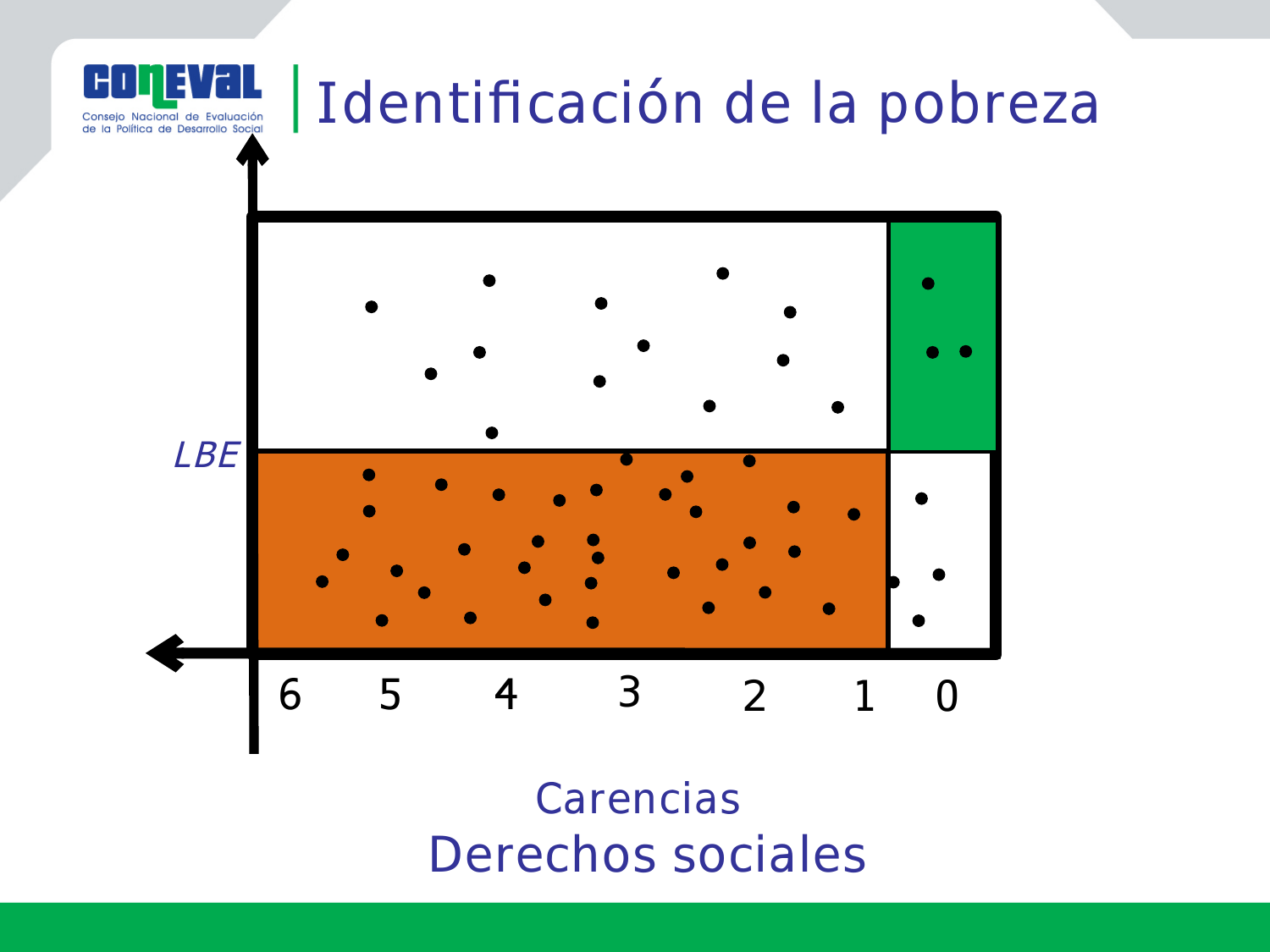

Identificación de la pobreza
Sin

LBE

3
0
5
4
6
1
2
Carencias
Derechos sociales